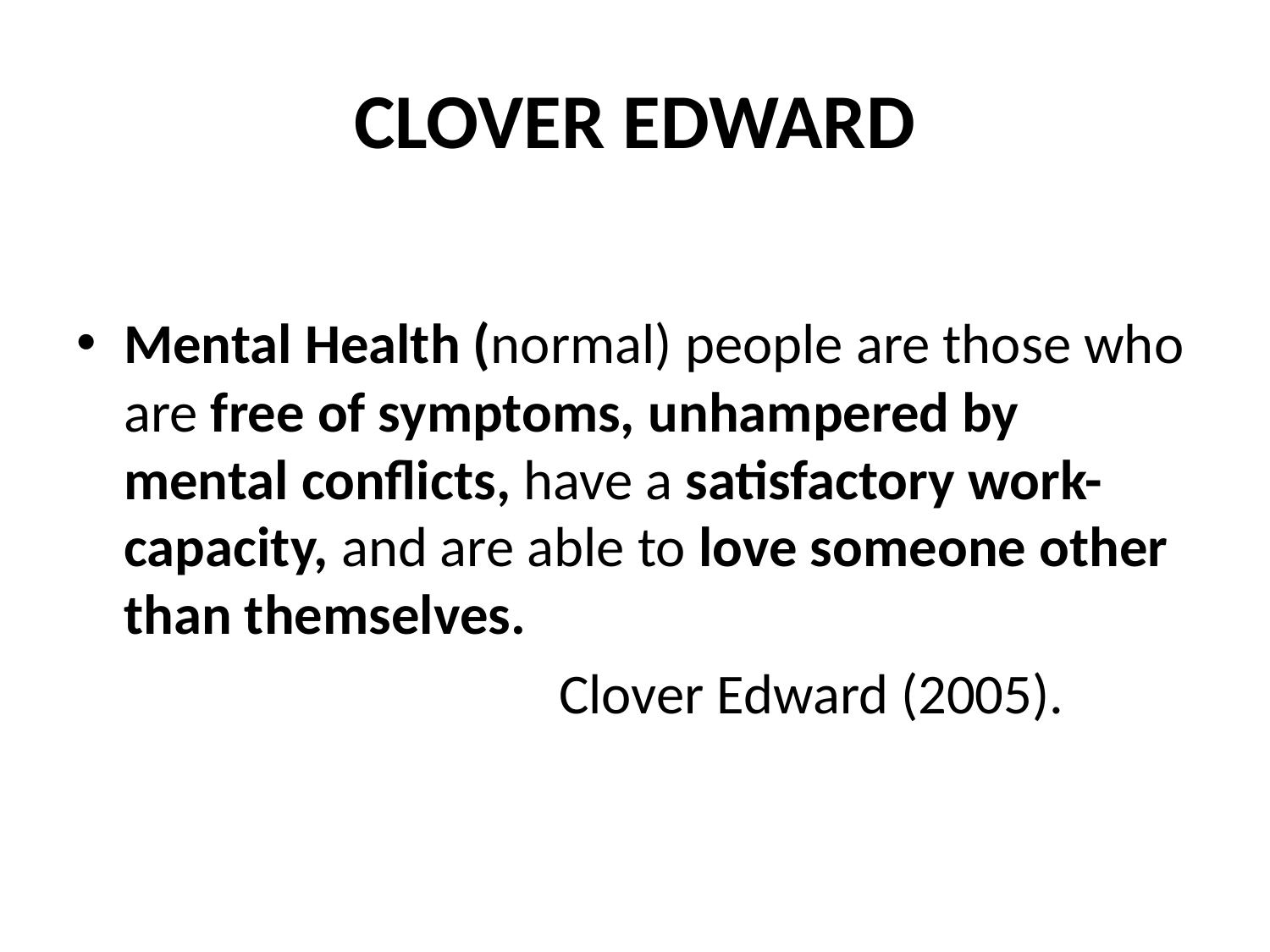

# CLOVER EDWARD

Mental Health (normal) people are those who are free of symptoms, unhampered by mental conflicts, have a satisfactory work-capacity, and are able to love someone other than themselves.
                                      Clover Edward (2005).